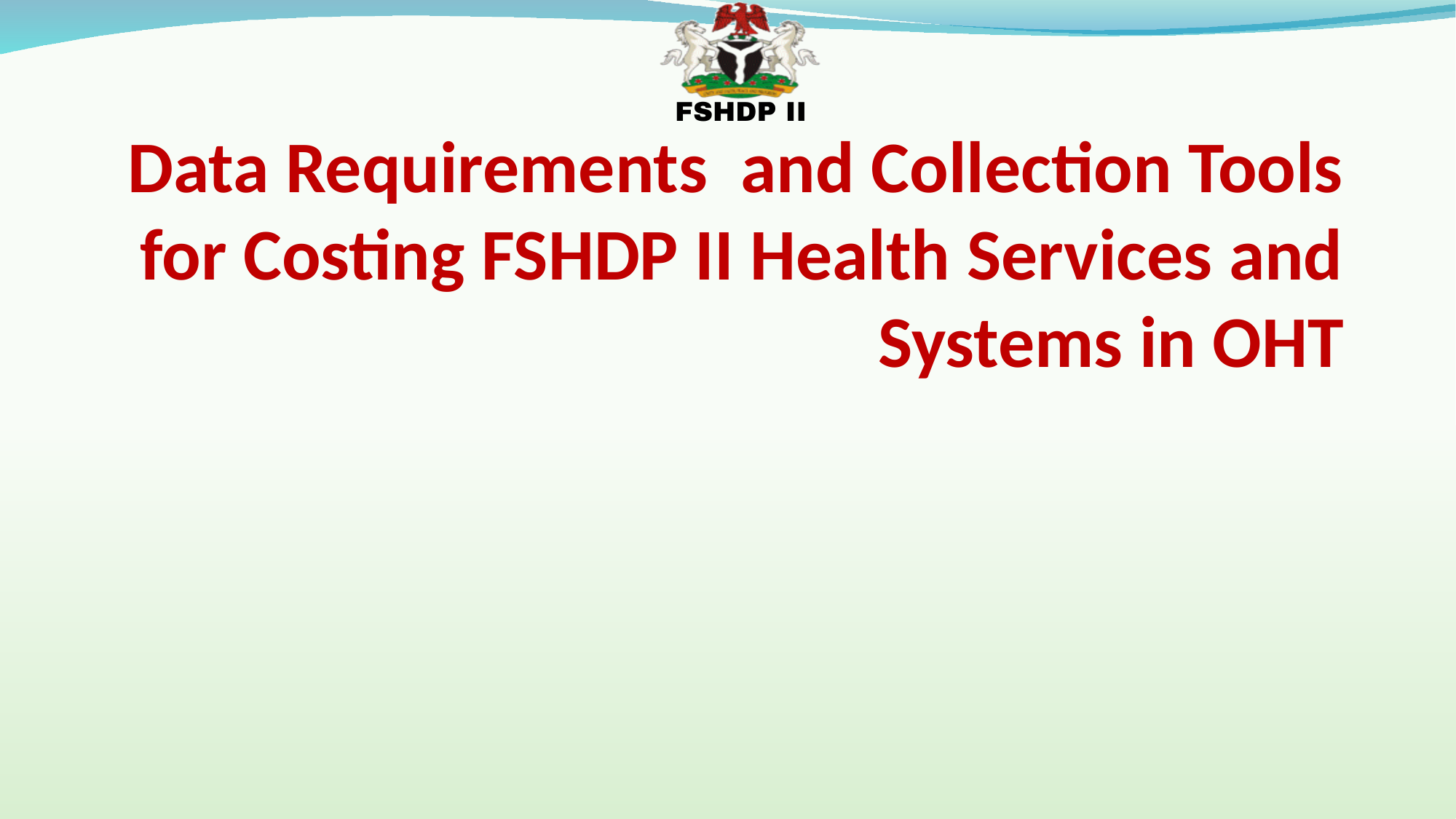

# Data Requirements  and Collection Tools for Costing FSHDP II Health Services and Systems in OHT